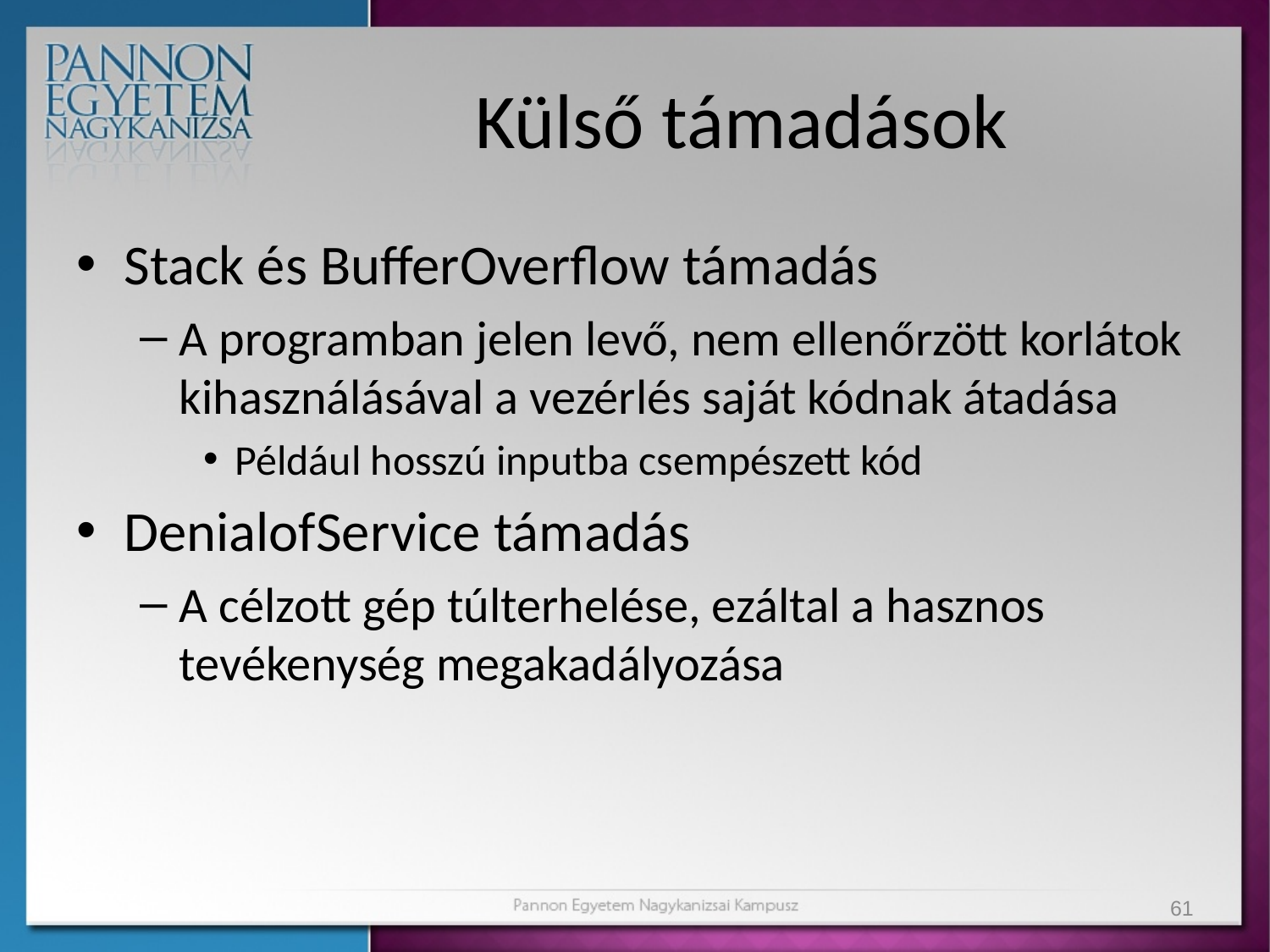

# Külső támadások
Stack és BufferOverflow támadás
A programban jelen levő, nem ellenőrzött korlátok kihasználásával a vezérlés saját kódnak átadása
Például hosszú inputba csempészett kód
DenialofService támadás
A célzott gép túlterhelése, ezáltal a hasznos tevékenység megakadályozása

61